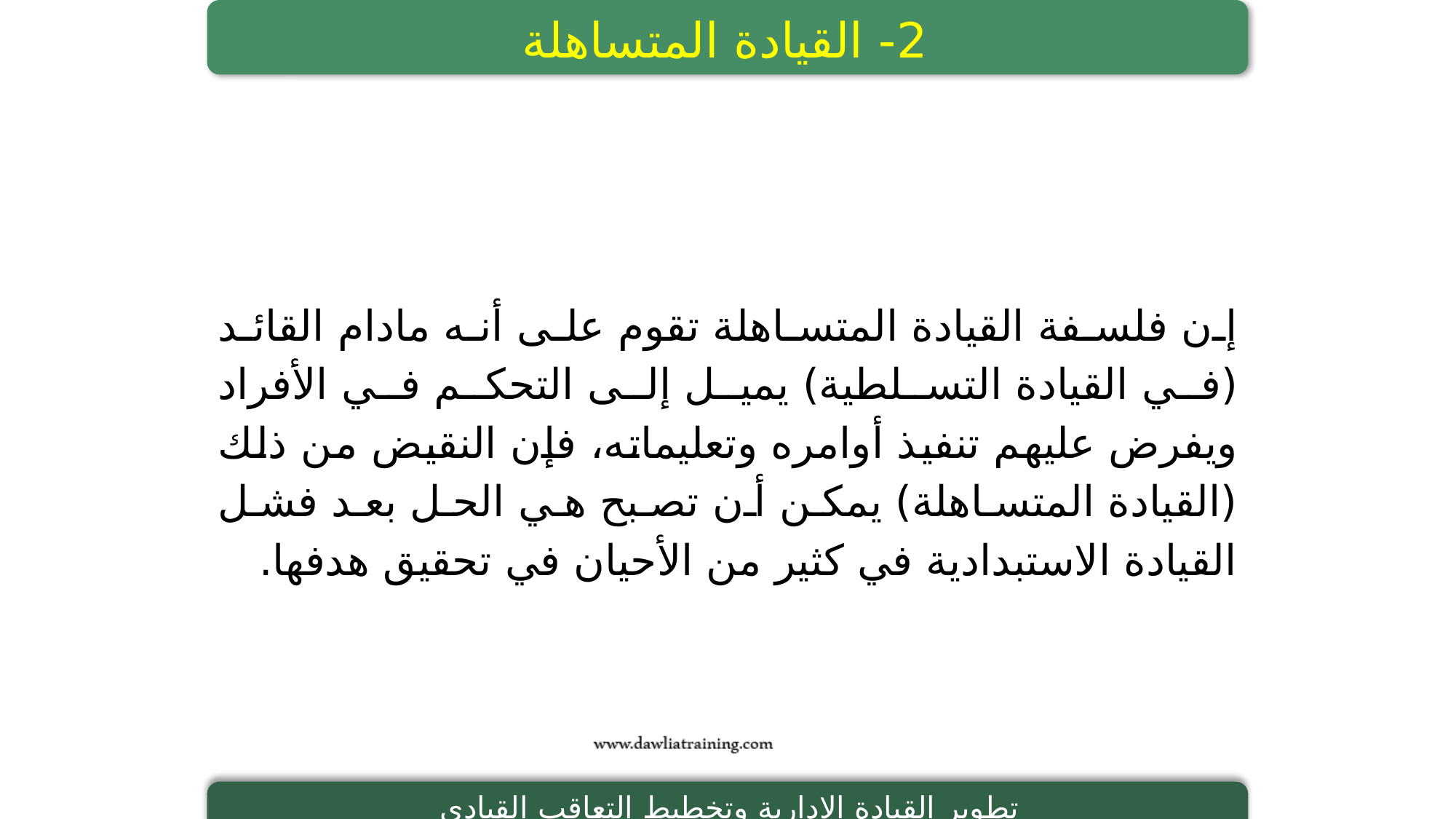

2- القيادة المتساهلة
إن فلسفة القيادة المتساهلة تقوم على أنه مادام القائد (في القيادة التسلطية) يميل إلى التحكم في الأفراد ويفرض عليهم تنفيذ أوامره وتعليماته، فإن النقيض من ذلك (القيادة المتساهلة) يمكن أن تصبح هي الحل بعد فشل القيادة الاستبدادية في كثير من الأحيان في تحقيق هدفها.

تطوير القيادة الإدارية وتخطيط التعاقب القيادي